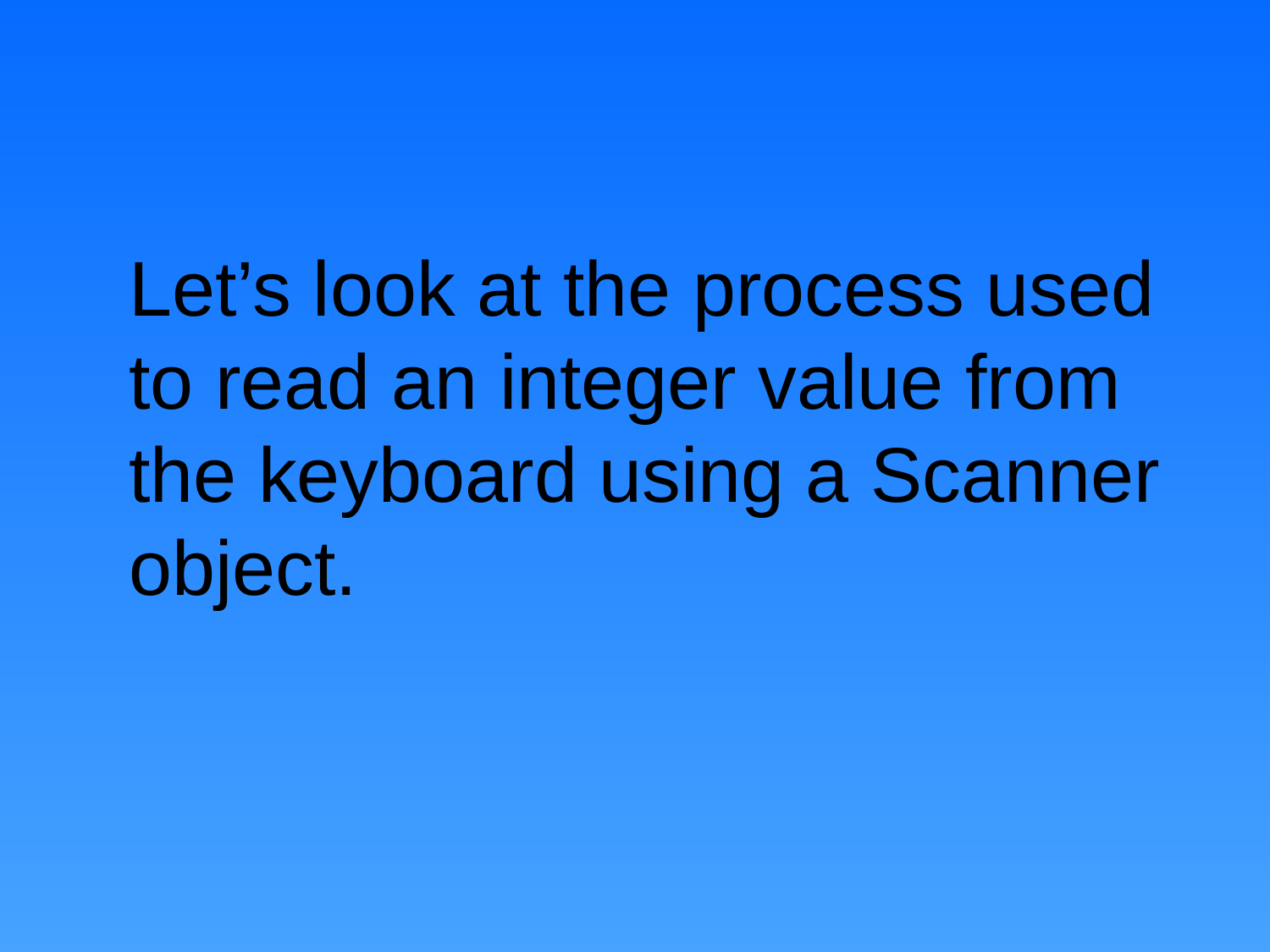

Let’s look at the process used to read an integer value from the keyboard using a Scanner object.